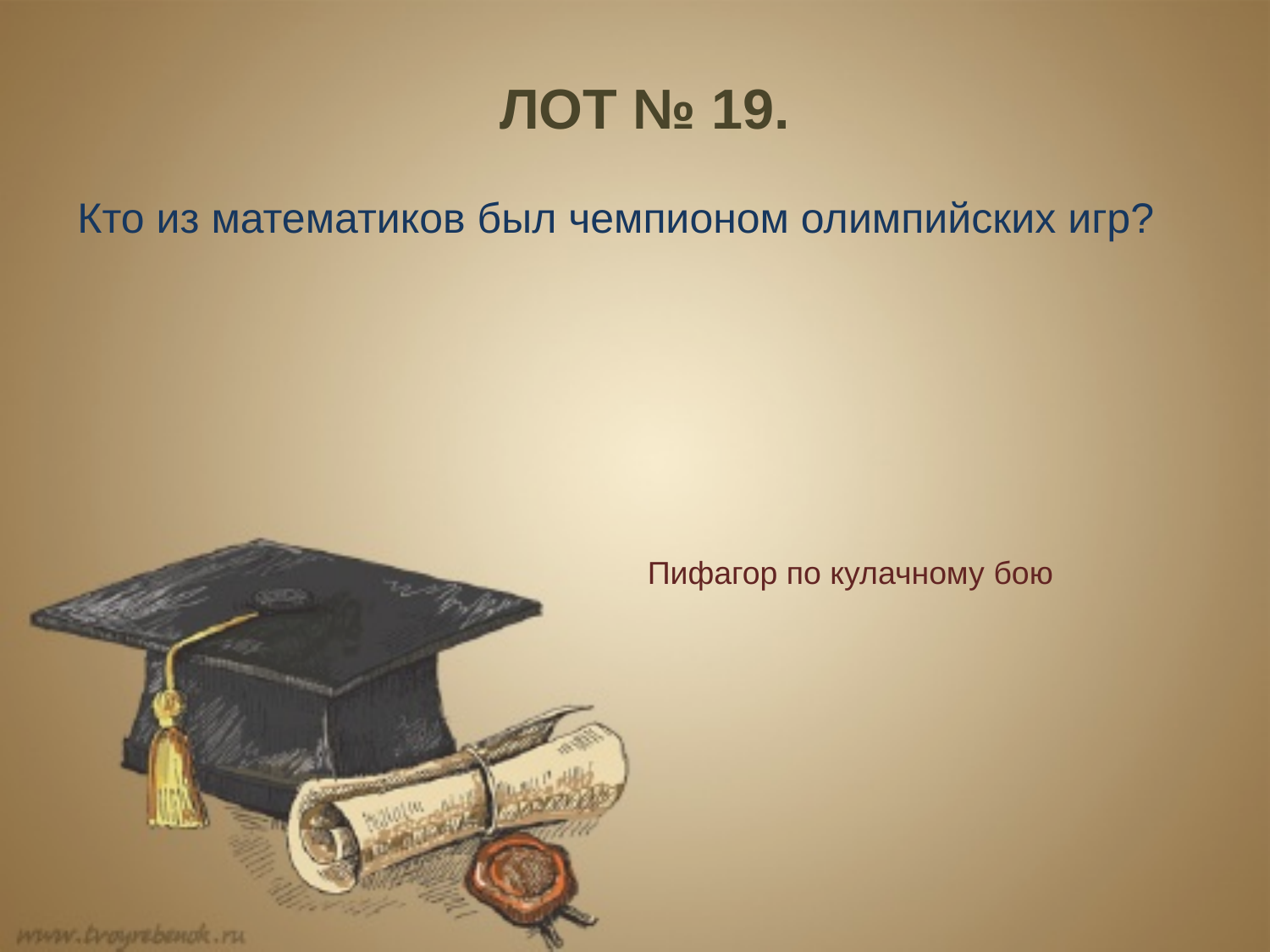

ЛОТ № 19.

Кто из математиков был чемпионом олимпийских игр?
Пифагор по кулачному бою